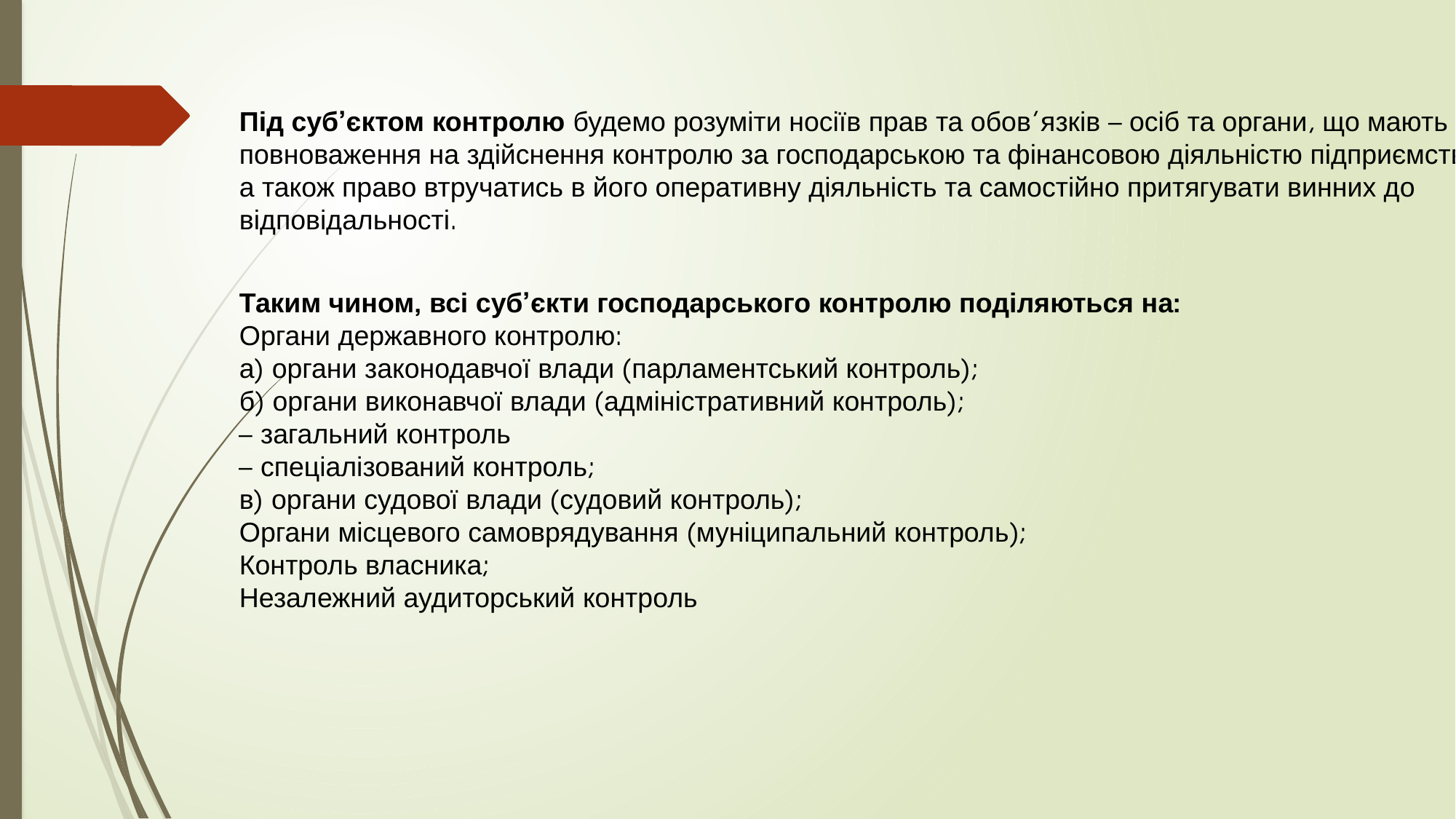

Під суб’єктом контролю будемо розуміти носіїв прав та обов’язків – осіб та органи, що мають повноваження на здійснення контролю за господарською та фінансовою діяльністю підприємства, а також право втручатись в його оперативну діяльність та самостійно притягувати винних до відповідальності.

Таким чином, всі суб’єкти господарського контролю поділяються на:
Органи державного контролю:
а) органи законодавчої влади (парламентський контроль);
б) органи виконавчої влади (адміністративний контроль);
– загальний контроль
– спеціалізований контроль;
в) органи судової влади (судовий контроль);
Органи місцевого самоврядування (муніципальний контроль);
Контроль власника;
Незалежний аудиторський контроль